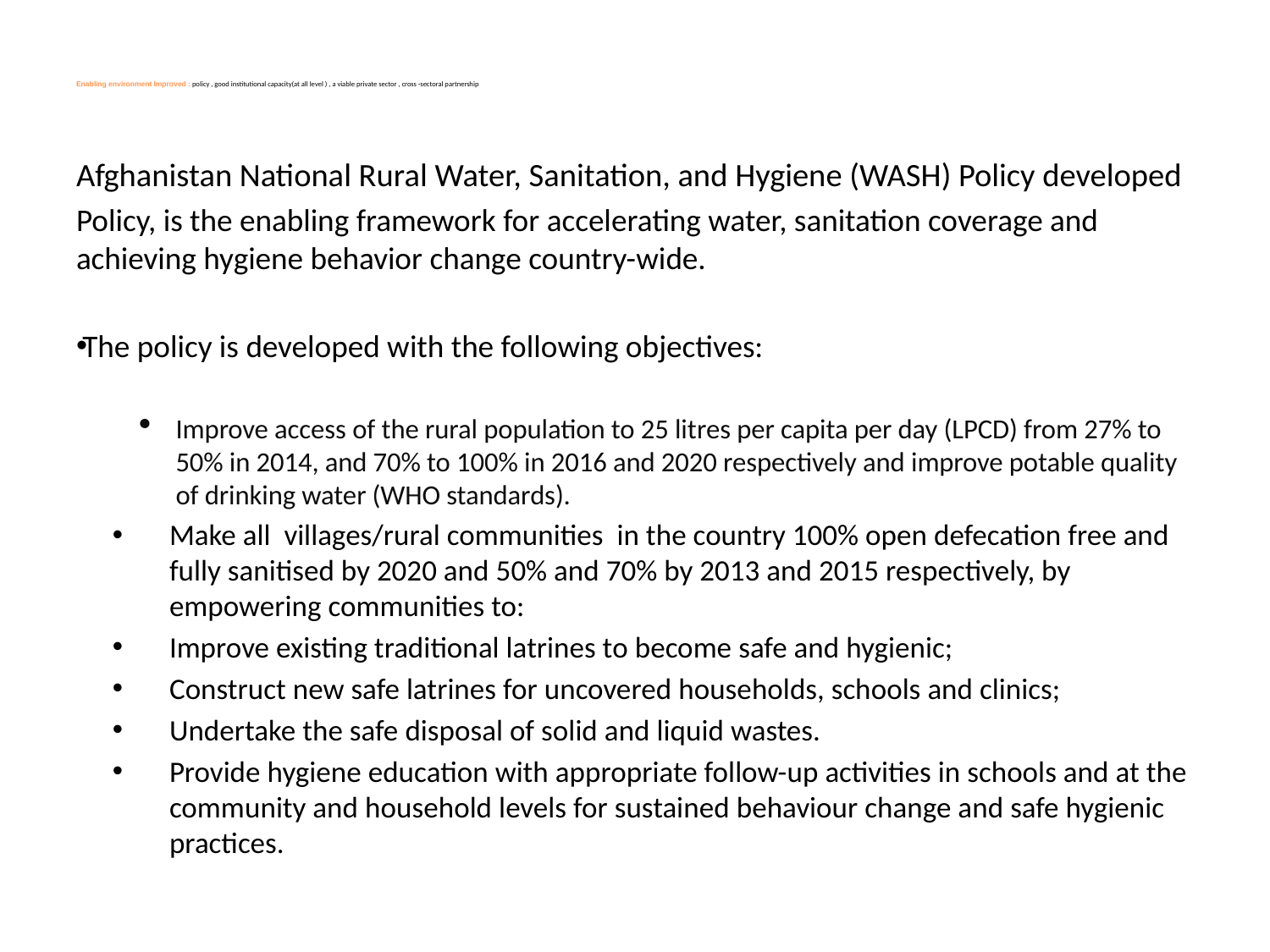

# Enabling environment Improved : policy , good institutional capacity(at all level ) , a viable private sector , cross -sectoral partnership
Afghanistan National Rural Water, Sanitation, and Hygiene (WASH) Policy developed
Policy, is the enabling framework for accelerating water, sanitation coverage and achieving hygiene behavior change country-wide.

The policy is developed with the following objectives:

Improve access of the rural population to 25 litres per capita per day (LPCD) from 27% to 50% in 2014, and 70% to 100% in 2016 and 2020 respectively and improve potable quality of drinking water (WHO standards).
Make all  villages/rural communities  in the country 100% open defecation free and fully sanitised by 2020 and 50% and 70% by 2013 and 2015 respectively, by empowering communities to:
Improve existing traditional latrines to become safe and hygienic;
Construct new safe latrines for uncovered households, schools and clinics;
Undertake the safe disposal of solid and liquid wastes.
Provide hygiene education with appropriate follow-up activities in schools and at the community and household levels for sustained behaviour change and safe hygienic practices.